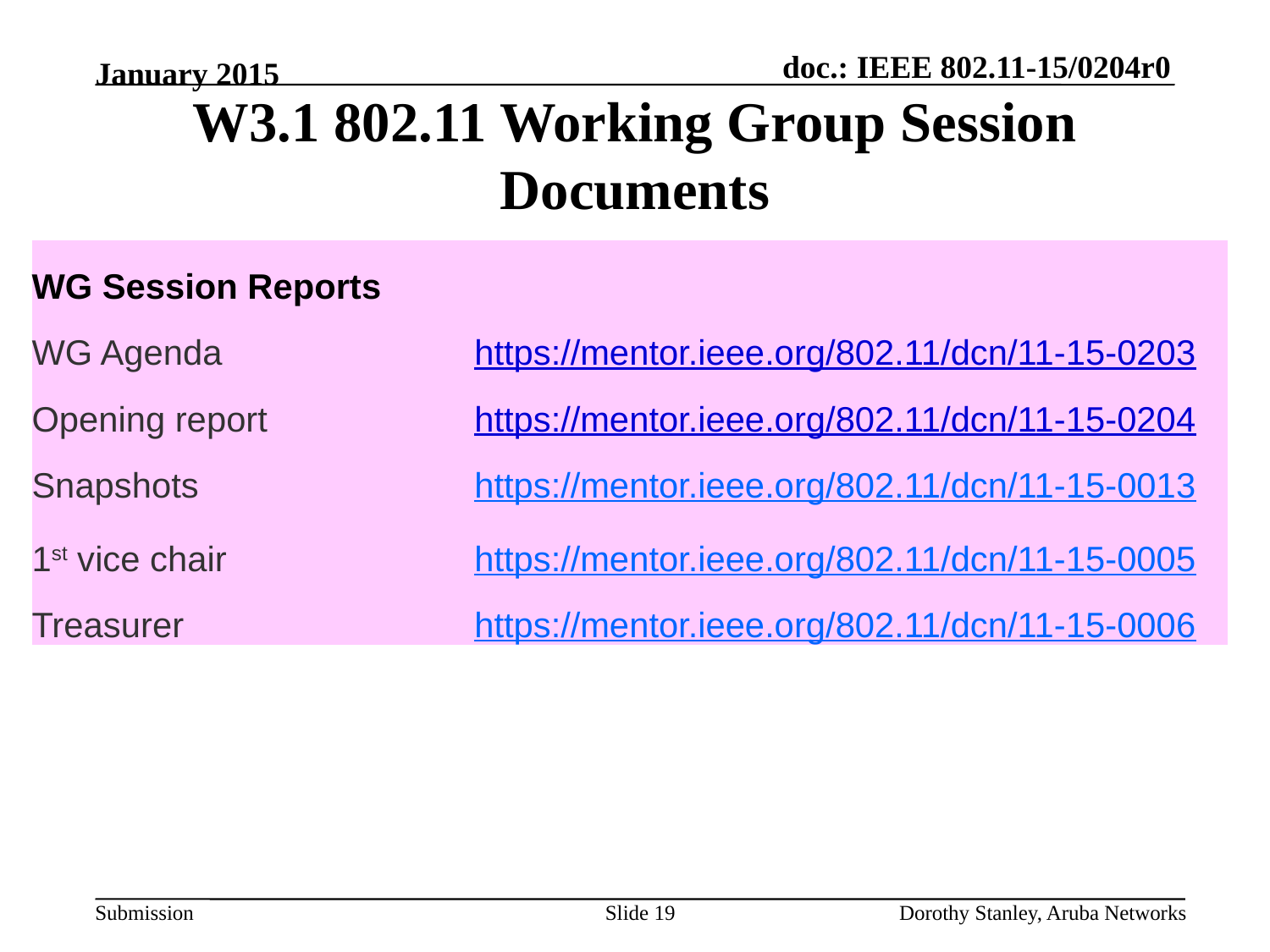

January 2015
# W3.1 802.11 Working Group Session Documents
| WG Session Reports |  |
| --- | --- |
| WG Agenda | https://mentor.ieee.org/802.11/dcn/11-15-0203 |
| Opening report | https://mentor.ieee.org/802.11/dcn/11-15-0204 |
| Snapshots | https://mentor.ieee.org/802.11/dcn/11-15-0013 |
| 1st vice chair | https://mentor.ieee.org/802.11/dcn/11-15-0005 |
| Treasurer | https://mentor.ieee.org/802.11/dcn/11-15-0006 |
Slide 19
Dorothy Stanley, Aruba Networks